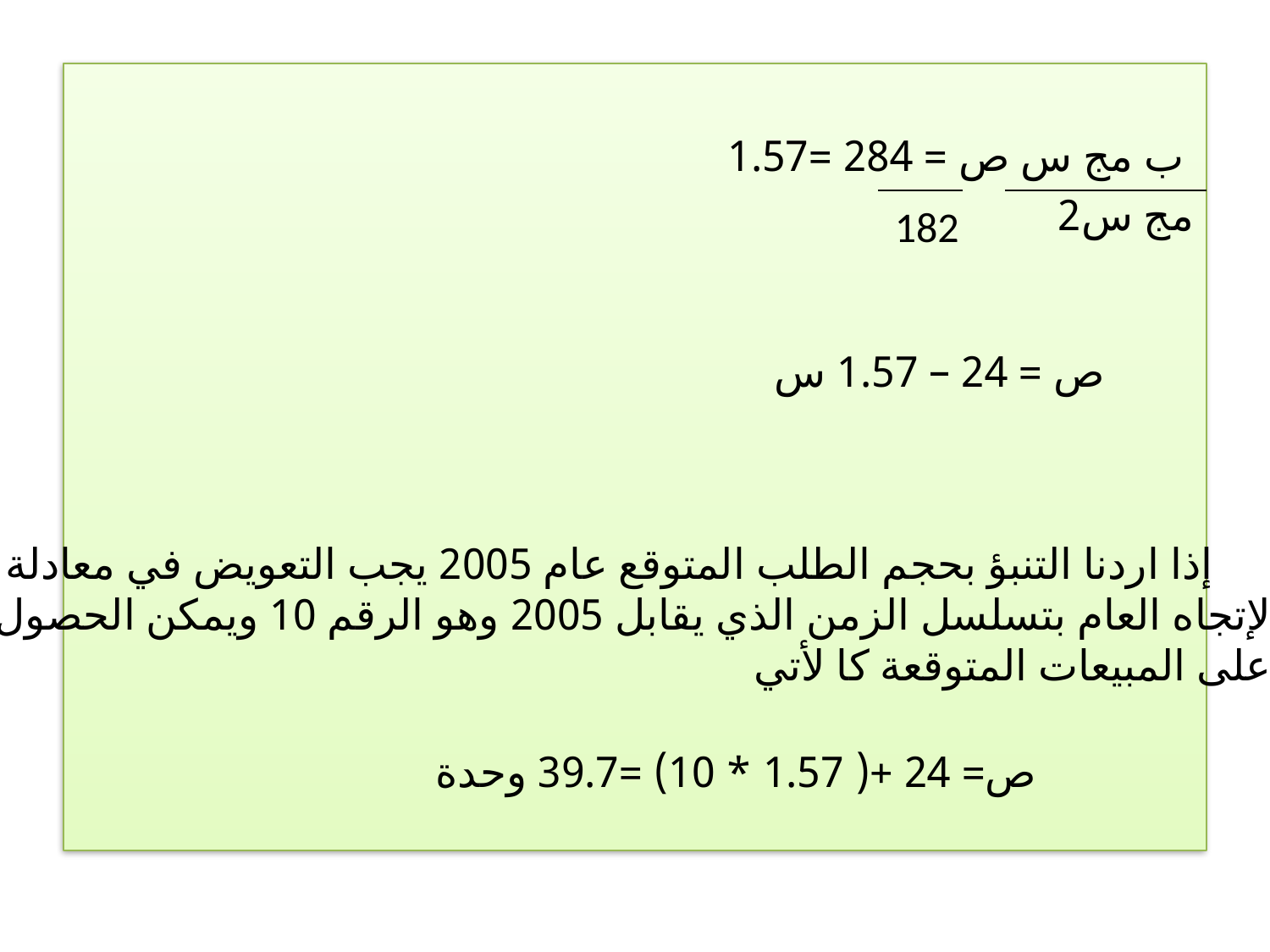

ب مج س ص = 284 =1.57
مج س2
182
ص = 24 – 1.57 س
 إذا اردنا التنبؤ بحجم الطلب المتوقع عام 2005 يجب التعويض في معادلة
الإتجاه العام بتسلسل الزمن الذي يقابل 2005 وهو الرقم 10 ويمكن الحصول
على المبيعات المتوقعة كا لأتي :
ص= 24 +( 1.57 * 10) =39.7 وحدة